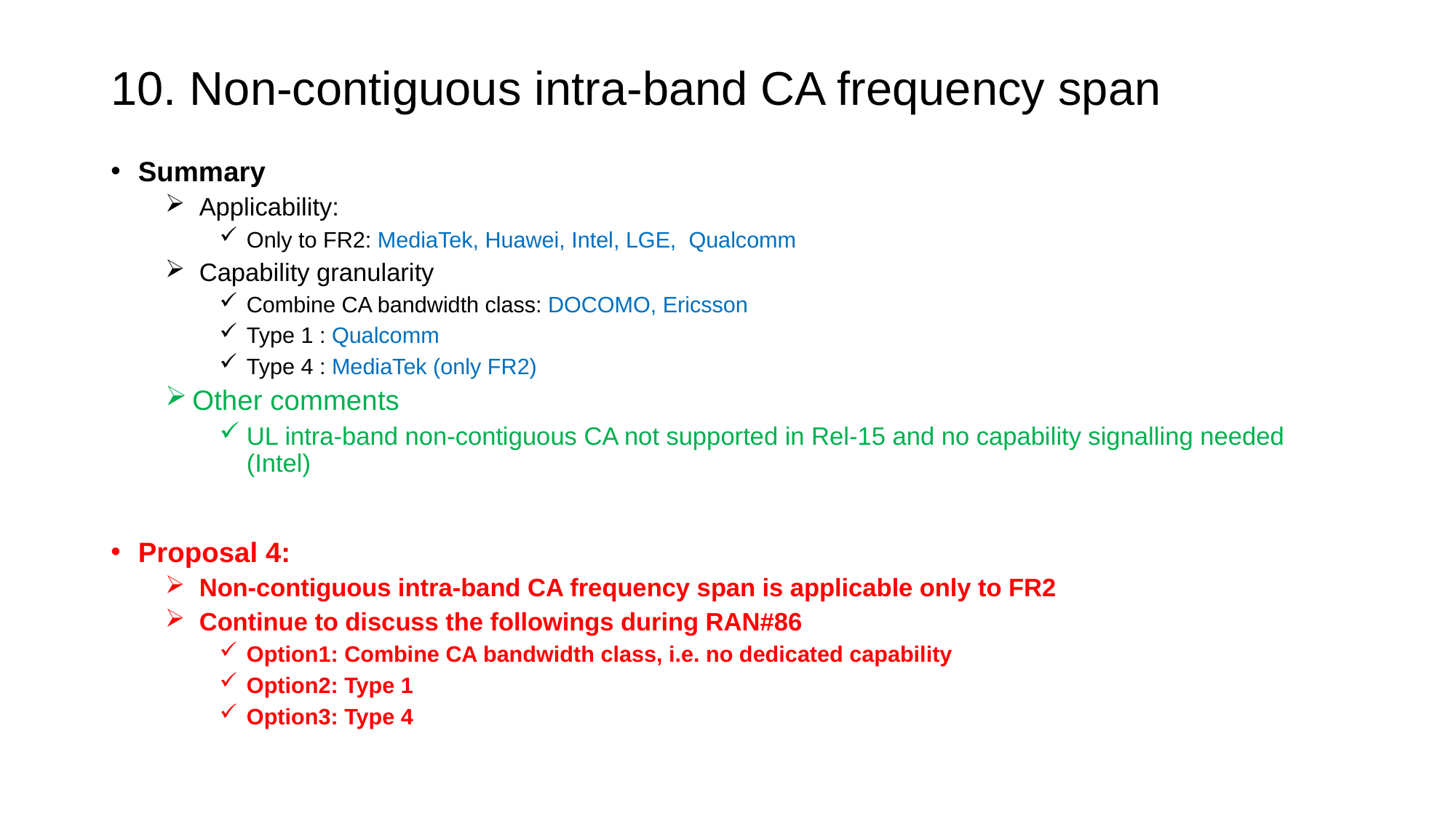

# 10. Non-contiguous intra-band CA frequency span
Summary
 Applicability:
Only to FR2: MediaTek, Huawei, Intel, LGE,  Qualcomm
 Capability granularity
Combine CA bandwidth class: DOCOMO, Ericsson
Type 1 : Qualcomm
Type 4 : MediaTek (only FR2)
Other comments
UL intra-band non-contiguous CA not supported in Rel-15 and no capability signalling needed (Intel)

Proposal 4:
 Non-contiguous intra-band CA frequency span is applicable only to FR2
 Continue to discuss the followings during RAN#86
Option1: Combine CA bandwidth class, i.e. no dedicated capability
Option2: Type 1
Option3: Type 4